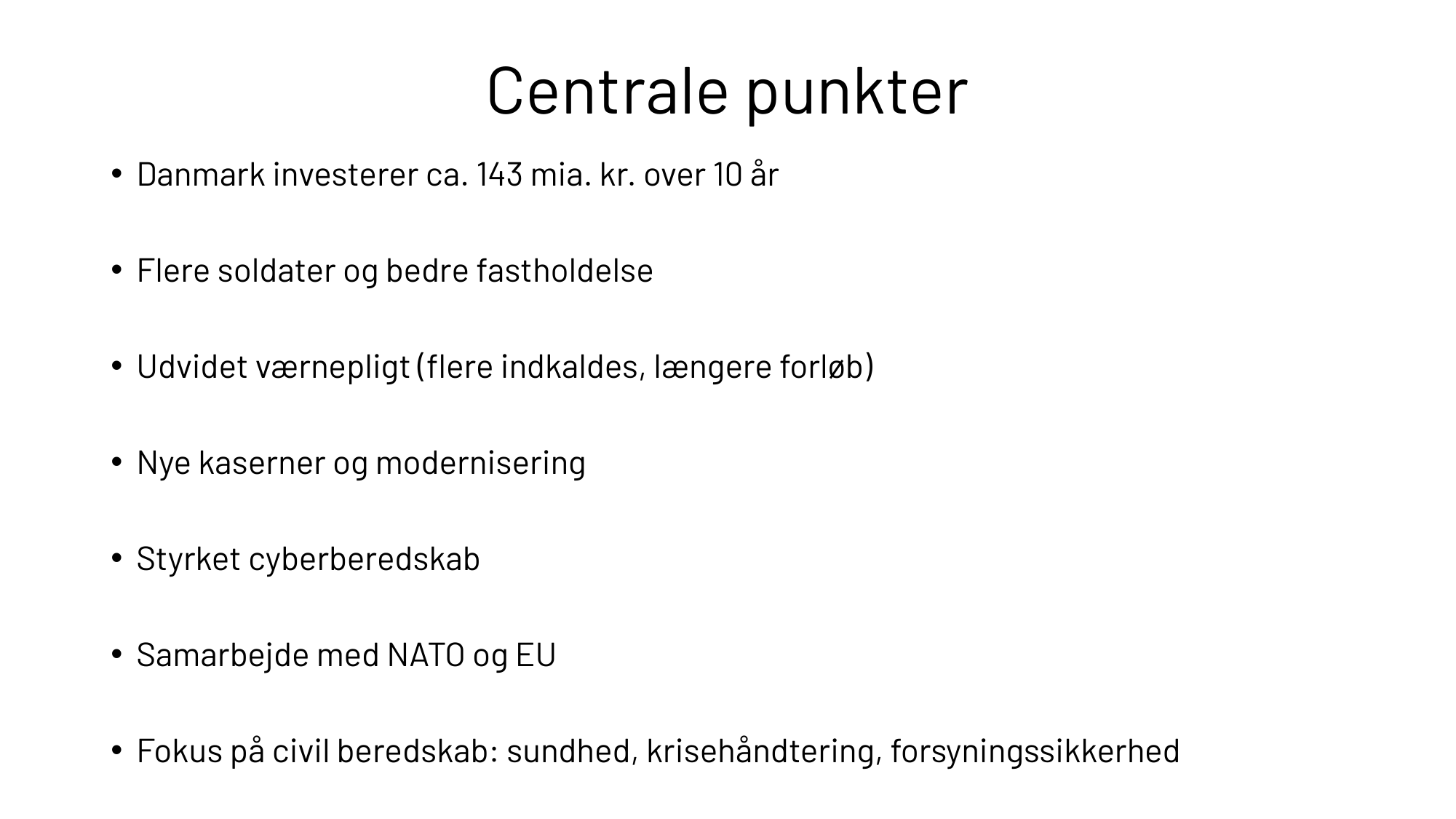

# Centrale punkter
Danmark investerer ca. 143 mia. kr. over 10 år

Flere soldater og bedre fastholdelse

Udvidet værnepligt (flere indkaldes, længere forløb)

Nye kaserner og modernisering

Styrket cyberberedskab

Samarbejde med NATO og EU

Fokus på civil beredskab: sundhed, krisehåndtering, forsyningssikkerhed